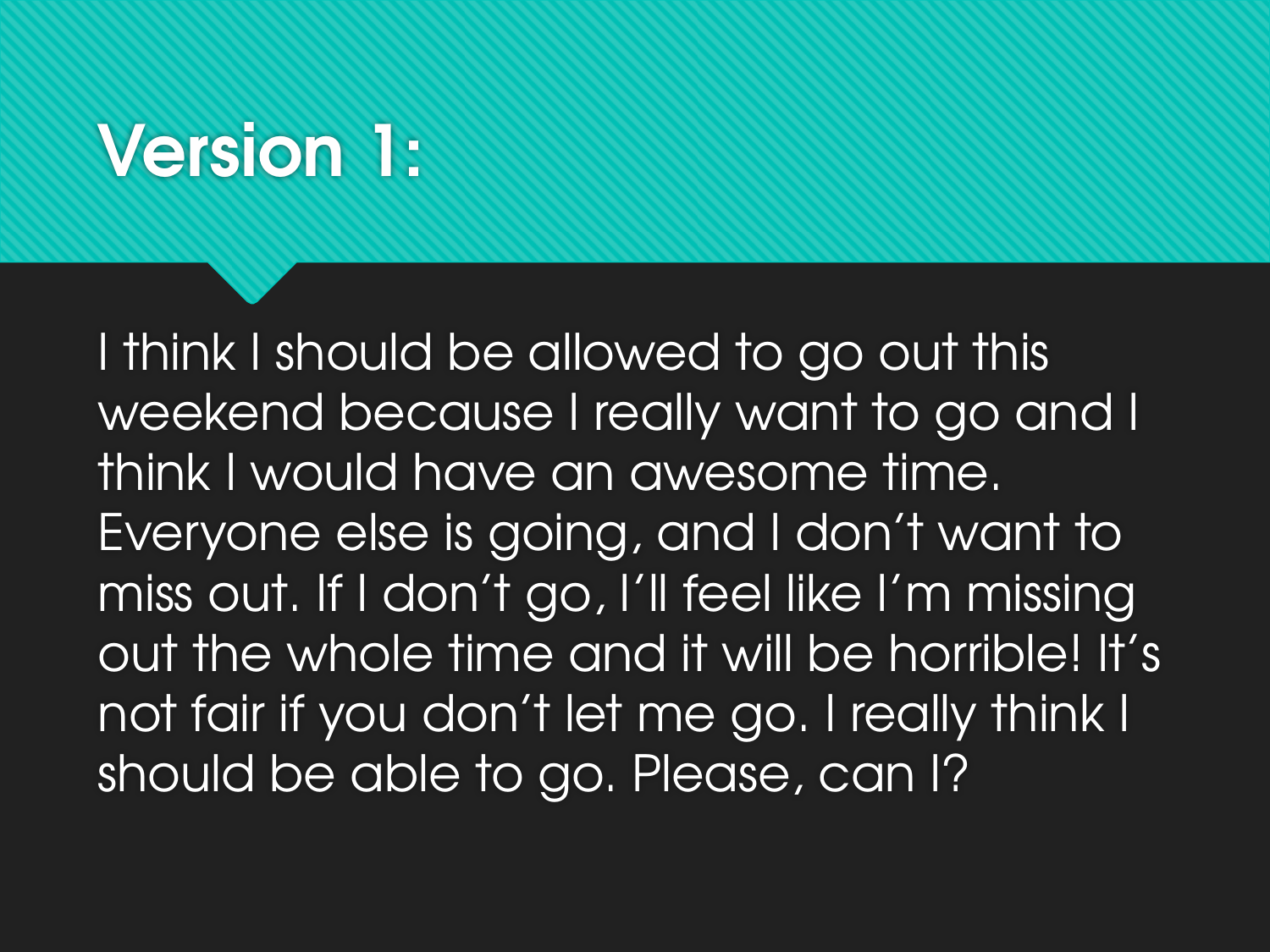

# Version 1:
I think I should be allowed to go out this weekend because I really want to go and I think I would have an awesome time. Everyone else is going, and I don’t want to miss out. If I don’t go, I’ll feel like I’m missing out the whole time and it will be horrible! It’s not fair if you don’t let me go. I really think I should be able to go. Please, can I?